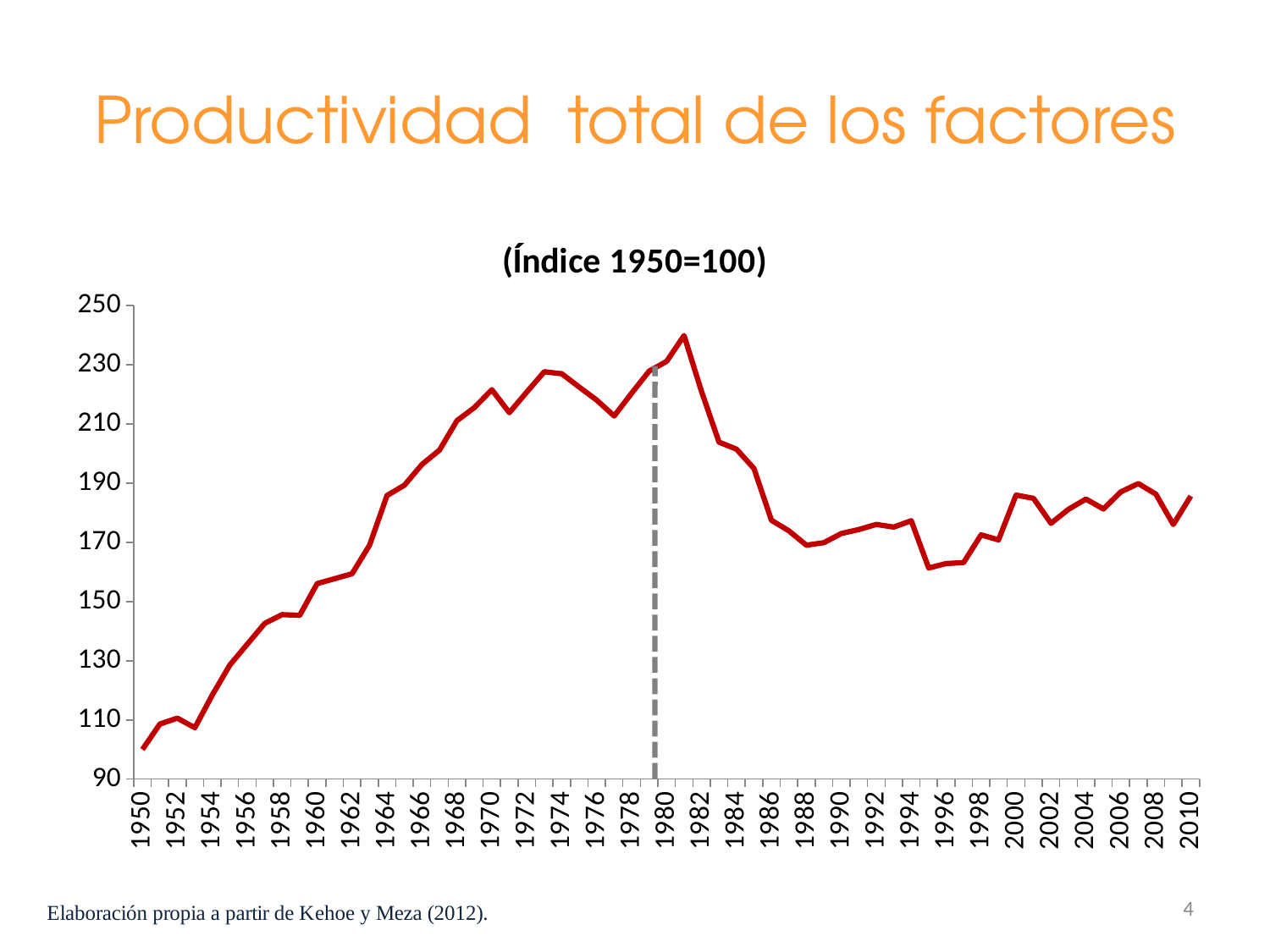

# Productividad  total de los factores

### Chart: (Índice 1950=100)

| Category |  |
|---|---|
| 1950 | 100.0 |
| 1951 | 108.61811839330713 |
| 1952 | 110.58919853644761 |
| 1953 | 107.37335023205843 |
| 1954 | 118.42269182740525 |
| 1955 | 128.52762135473787 |
| 1956 | 135.5721819407662 |
| 1957 | 142.6338404776627 |
| 1958 | 145.57658191166712 |
| 1959 | 145.35258255434718 |
| 1960 | 156.07131525608216 |
| 1961 | 157.727687588595 |
| 1962 | 159.3990173385182 |
| 1963 | 169.05096765003682 |
| 1964 | 185.8439632934409 |
| 1965 | 189.3514778783642 |
| 1966 | 196.33660102890602 |
| 1967 | 201.19240079165738 |
| 1968 | 211.12373474768765 |
| 1969 | 215.57378979932454 |
| 1970 | 221.60021085087843 |
| 1971 | 213.84313188791543 |
| 1972 | 220.82236500392284 |
| 1973 | 227.66120442312192 |
| 1974 | 226.98569205297994 |
| 1975 | 222.4848042570914 |
| 1976 | 218.09533505197697 |
| 1977 | 212.7290223406052 |
| 1978 | 220.41584701112888 |
| 1979 | 227.8799838459415 |
| 1980 | 231.16666832640112 |
| 1981 | 239.88619833287558 |
| 1982 | 220.9791981422534 |
| 1983 | 203.8870925878264 |
| 1984 | 201.51569017594073 |
| 1985 | 194.99852143232044 |
| 1986 | 177.4792428149318 |
| 1987 | 173.91052895868242 |
| 1988 | 169.05879267721104 |
| 1989 | 169.920711433192 |
| 1990 | 173.0089887272364 |
| 1991 | 174.36159029742169 |
| 1992 | 176.078883575194 |
| 1993 | 175.1783260932296 |
| 1994 | 177.3292412367608 |
| 1995 | 161.3295294777359 |
| 1996 | 162.84776420007515 |
| 1997 | 163.1698106354467 |
| 1998 | 172.55379771499713 |
| 1999 | 170.86900392897383 |
| 2000 | 185.9886160876764 |
| 2001 | 184.8940378763722 |
| 2002 | 176.45823531073663 |
| 2003 | 181.18533133248576 |
| 2004 | 184.65253458944454 |
| 2005 | 181.29337840889679 |
| 2006 | 187.08921644997986 |
| 2007 | 189.89447483525927 |
| 2008 | 186.31700636627747 |
| 2009 | 176.0500306629006 |
| 2010 | 185.66790302409692 |
4